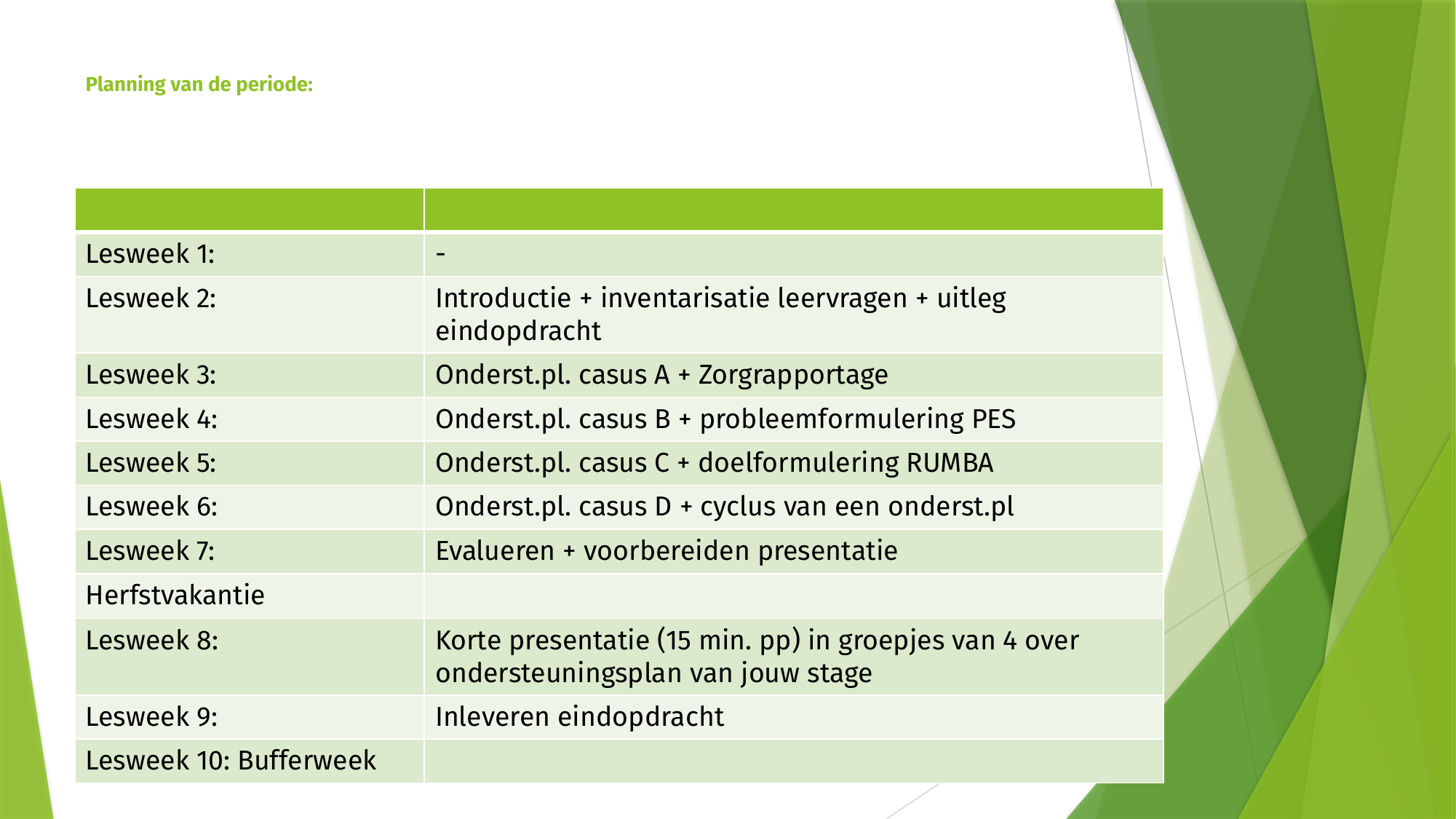

# Planning van de periode:
|  |  |
| --- | --- |
| Lesweek 1: | - |
| Lesweek 2: | Introductie + inventarisatie leervragen + uitleg eindopdracht |
| Lesweek 3: | Onderst.pl. casus A + Zorgrapportage |
| Lesweek 4: | Onderst.pl. casus B + probleemformulering PES |
| Lesweek 5: | Onderst.pl. casus C + doelformulering RUMBA |
| Lesweek 6: | Onderst.pl. casus D + cyclus van een onderst.pl |
| Lesweek 7: | Evalueren + voorbereiden presentatie |
| Herfstvakantie |  |
| Lesweek 8: | Korte presentatie (15 min. pp) in groepjes van 4 over ondersteuningsplan van jouw stage |
| Lesweek 9: | Inleveren eindopdracht |
| Lesweek 10: Bufferweek |  |